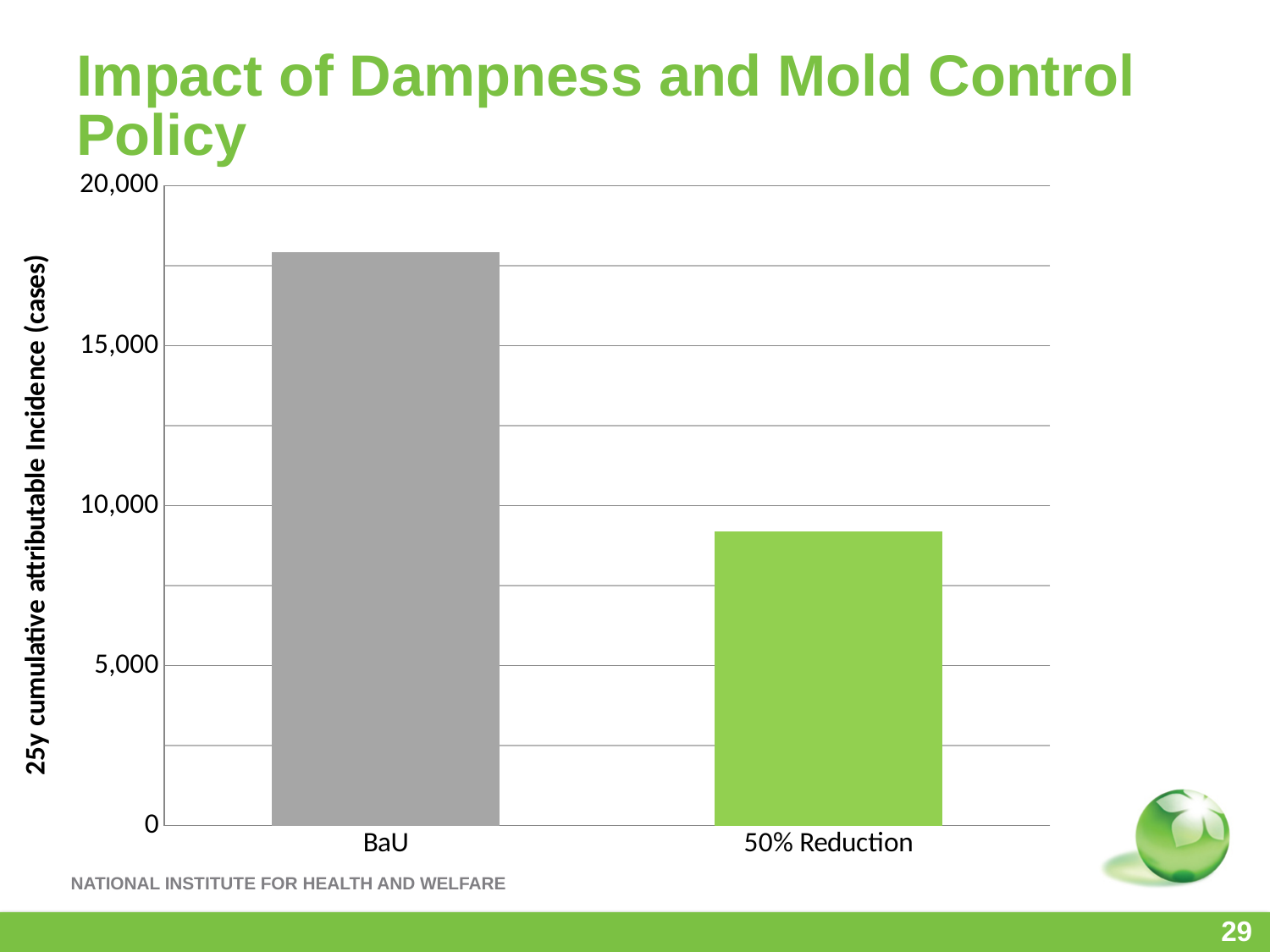

# Impact of Dampness and Mold Control Policy

### Chart

| Category | D&M_I |
|---|---|
| BaU | 17910.46241674595 |
| 50% Reduction | 9177.911262798638 |
29